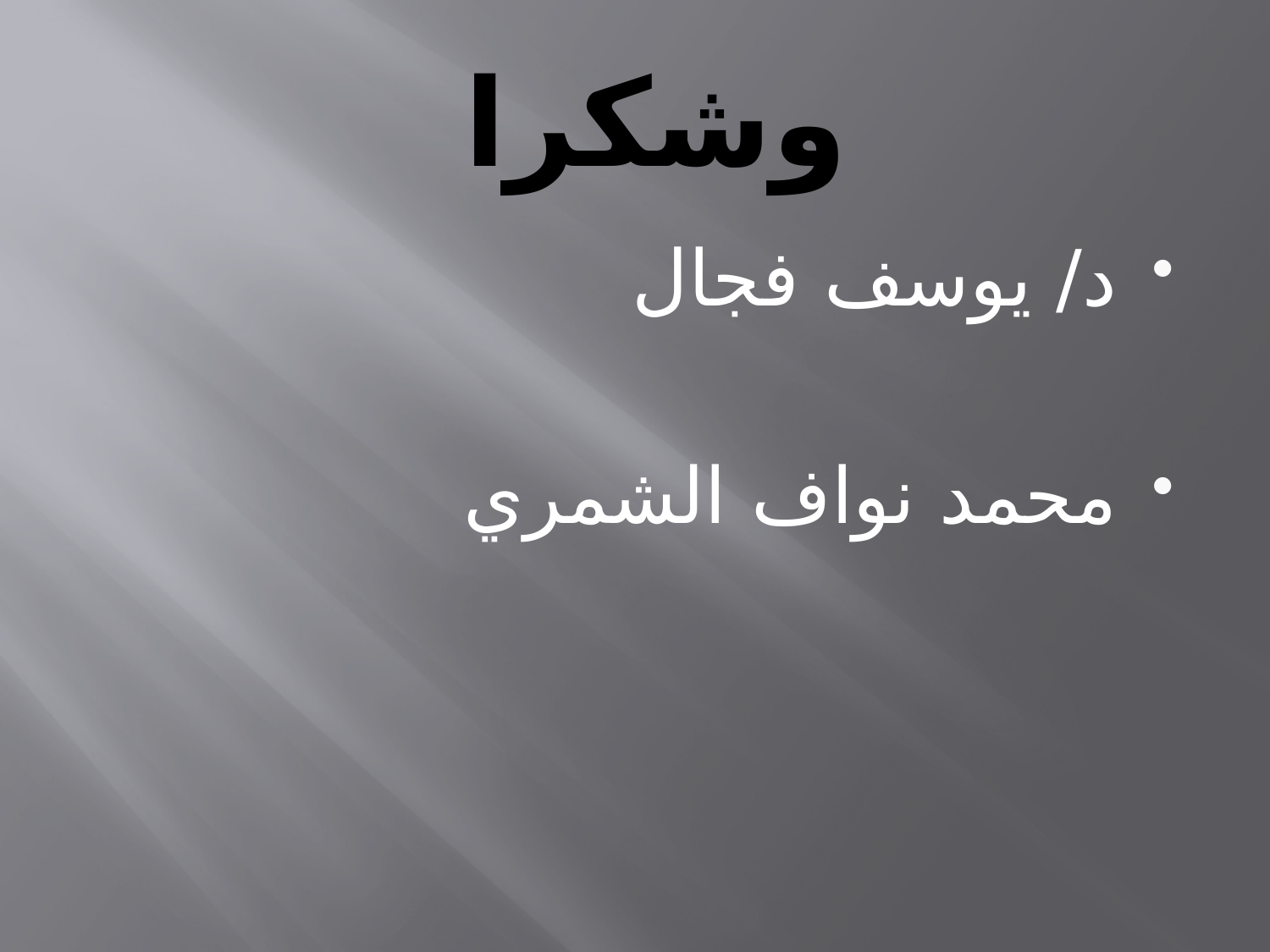

# وشكرا
د/ يوسف فجال

محمد نواف الشمري